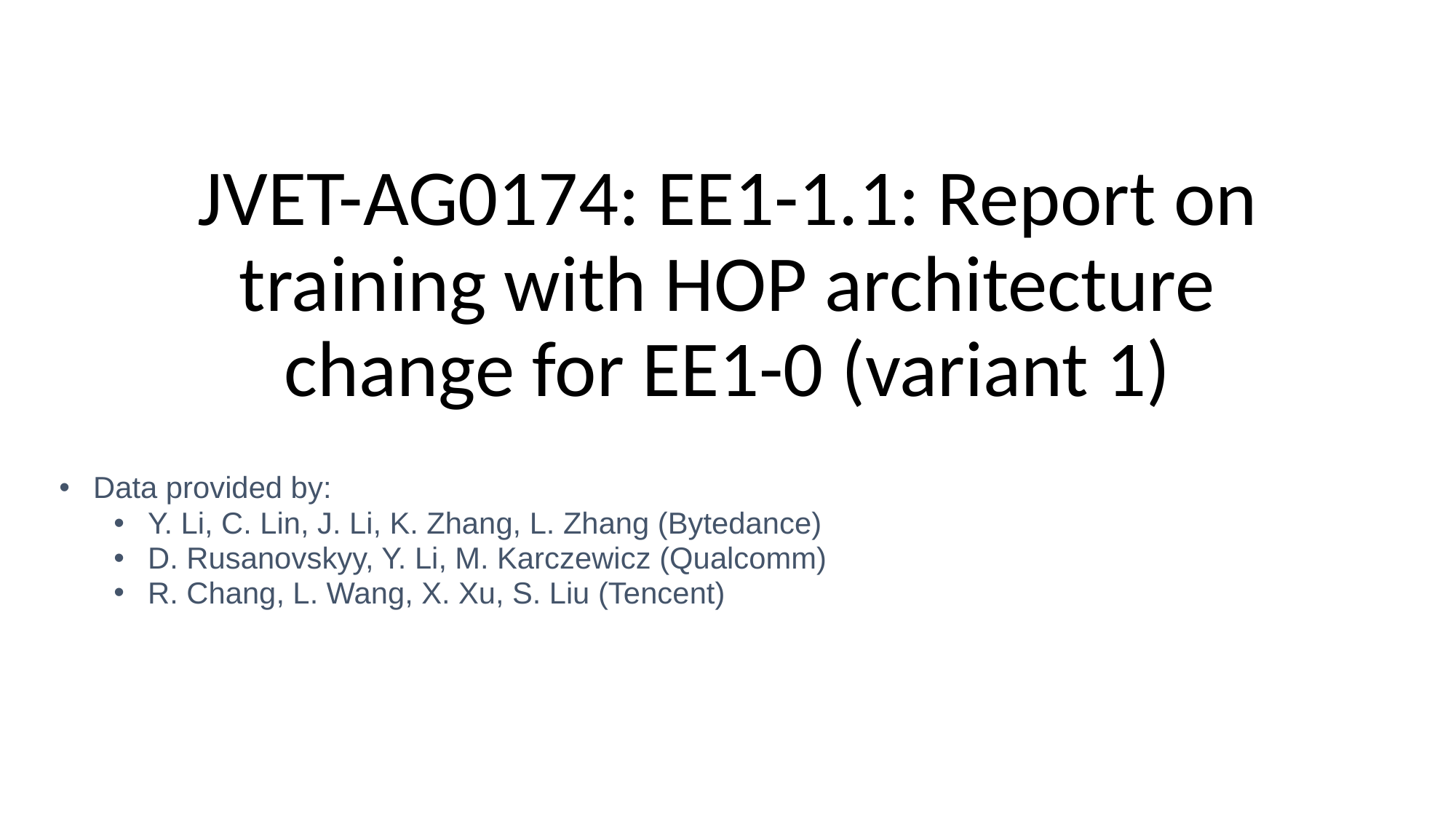

# JVET-AG0174: EE1-1.1: Report on training with HOP architecture change for EE1-0 (variant 1)
Data provided by:
Y. Li, C. Lin, J. Li, K. Zhang, L. Zhang (Bytedance)
D. Rusanovskyy, Y. Li, M. Karczewicz (Qualcomm)
R. Chang, L. Wang, X. Xu, S. Liu (Tencent)